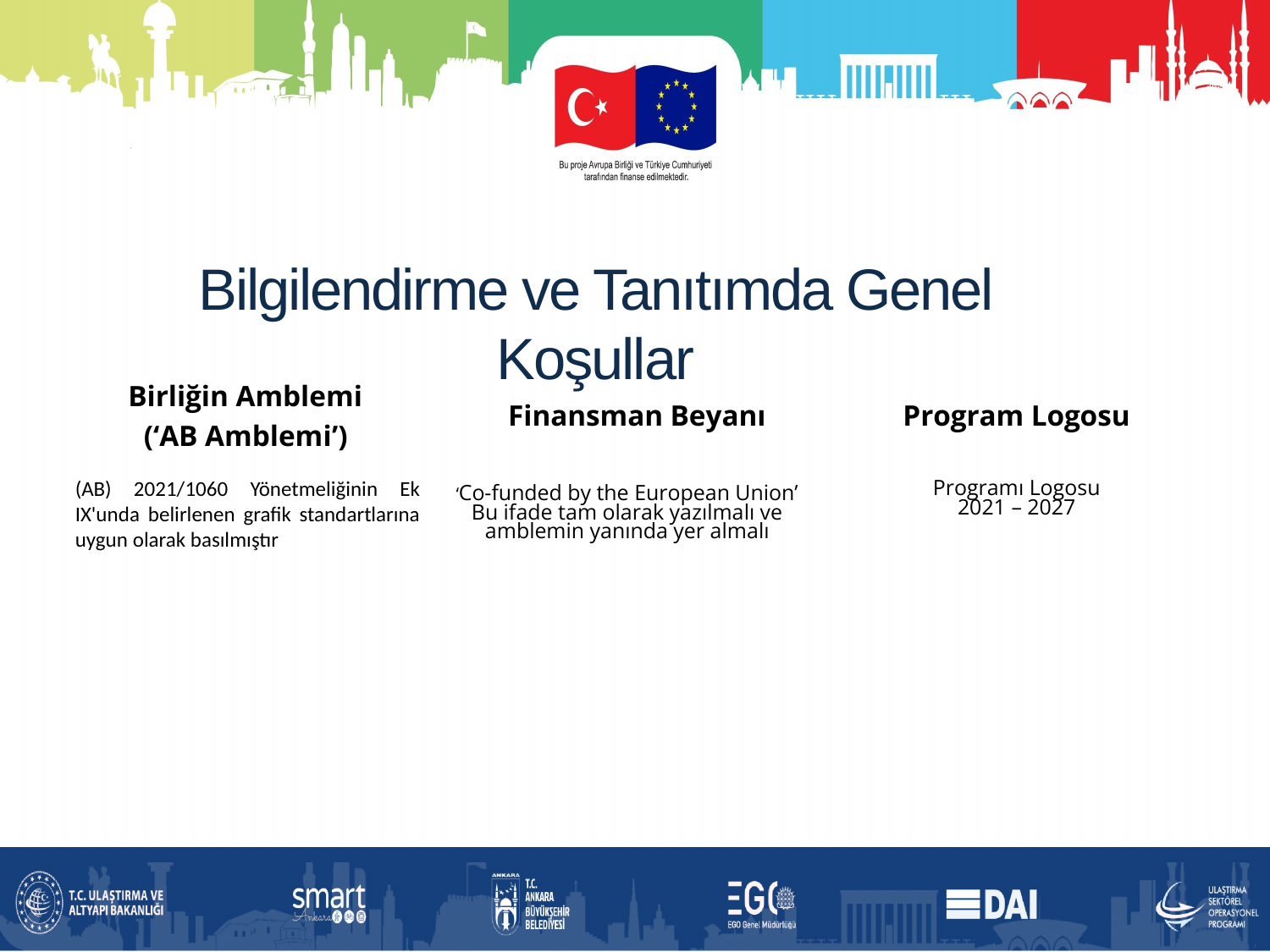

Bilgilendirme ve Tanıtımda Genel Koşullar
Birliğin Amblemi

(‘AB Amblemi’)
(AB) 2021/1060 Yönetmeliğinin Ek IX'unda belirlenen grafik standartlarına uygun olarak basılmıştır
Program Logosu
Programı Logosu
2021 – 2027
Finansman Beyanı
‘Co-funded by the European Union’
Bu ifade tam olarak yazılmalı ve amblemin yanında yer almalı